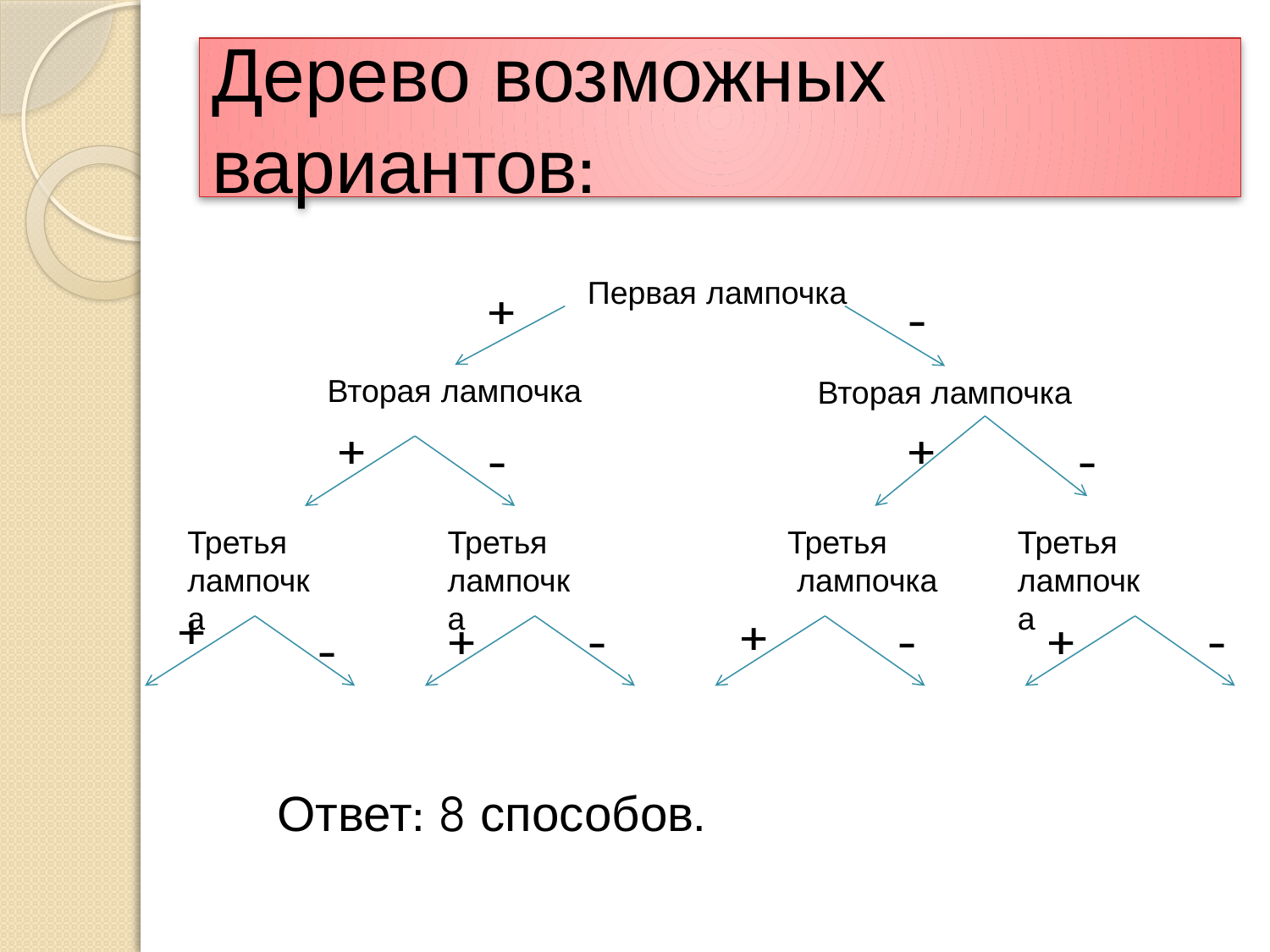

# Дерево возможных вариантов:
Первая лампочка
-
  +
Вторая лампочка
Вторая лампочка
  +
-
  +
-
Третья
лампочка
Третья
лампочка
Третья
 лампочка
Третья лампочка
  +
-
-
-
  +
-
  +
  +
Ответ: 8 способов.